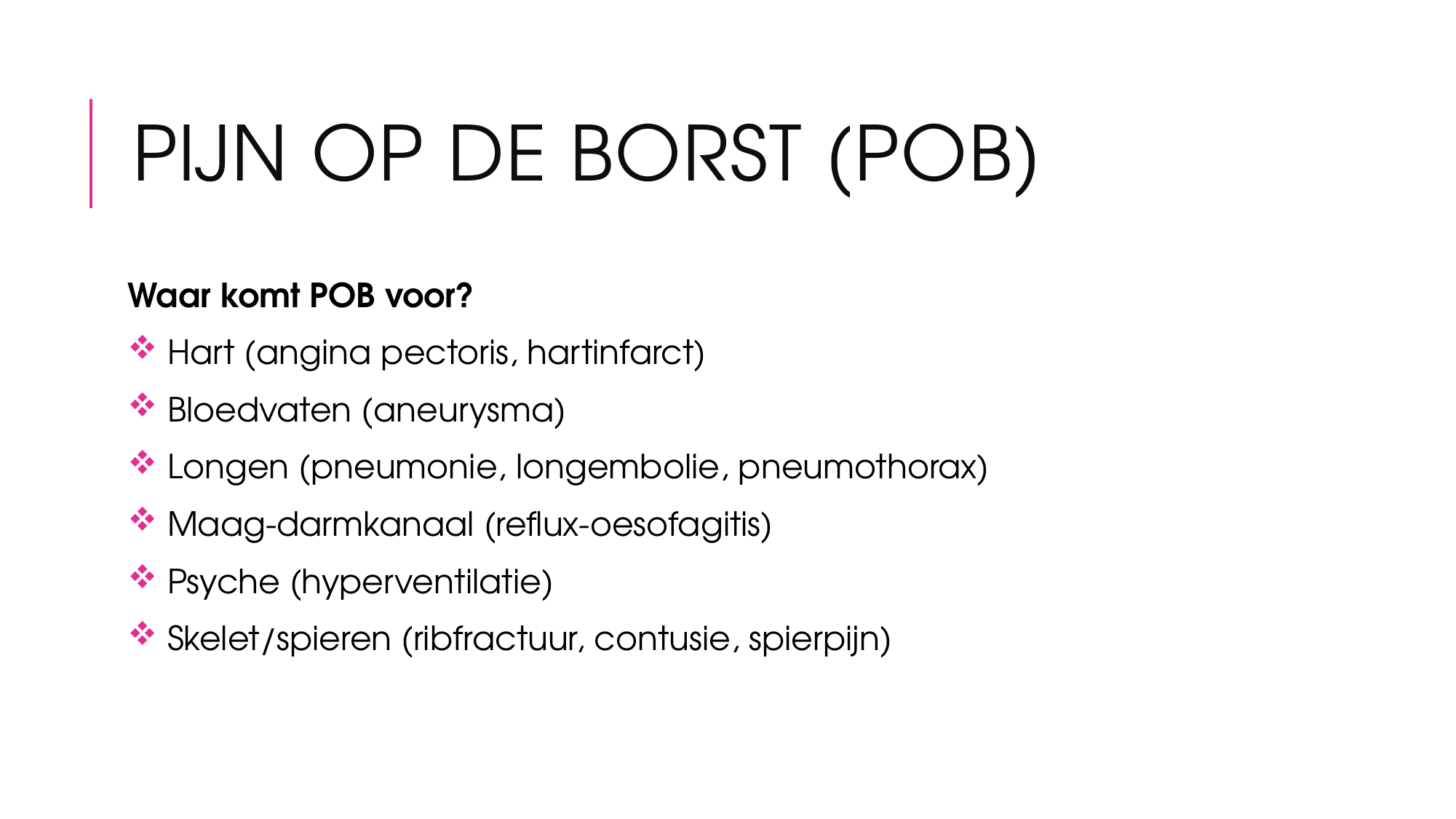

# Pijn op de borst (POB)
Waar komt POB voor?
 Hart (angina pectoris, hartinfarct)
 Bloedvaten (aneurysma)
 Longen (pneumonie, longembolie, pneumothorax)
 Maag-darmkanaal (reflux-oesofagitis)
 Psyche (hyperventilatie)
 Skelet/spieren (ribfractuur, contusie, spierpijn)